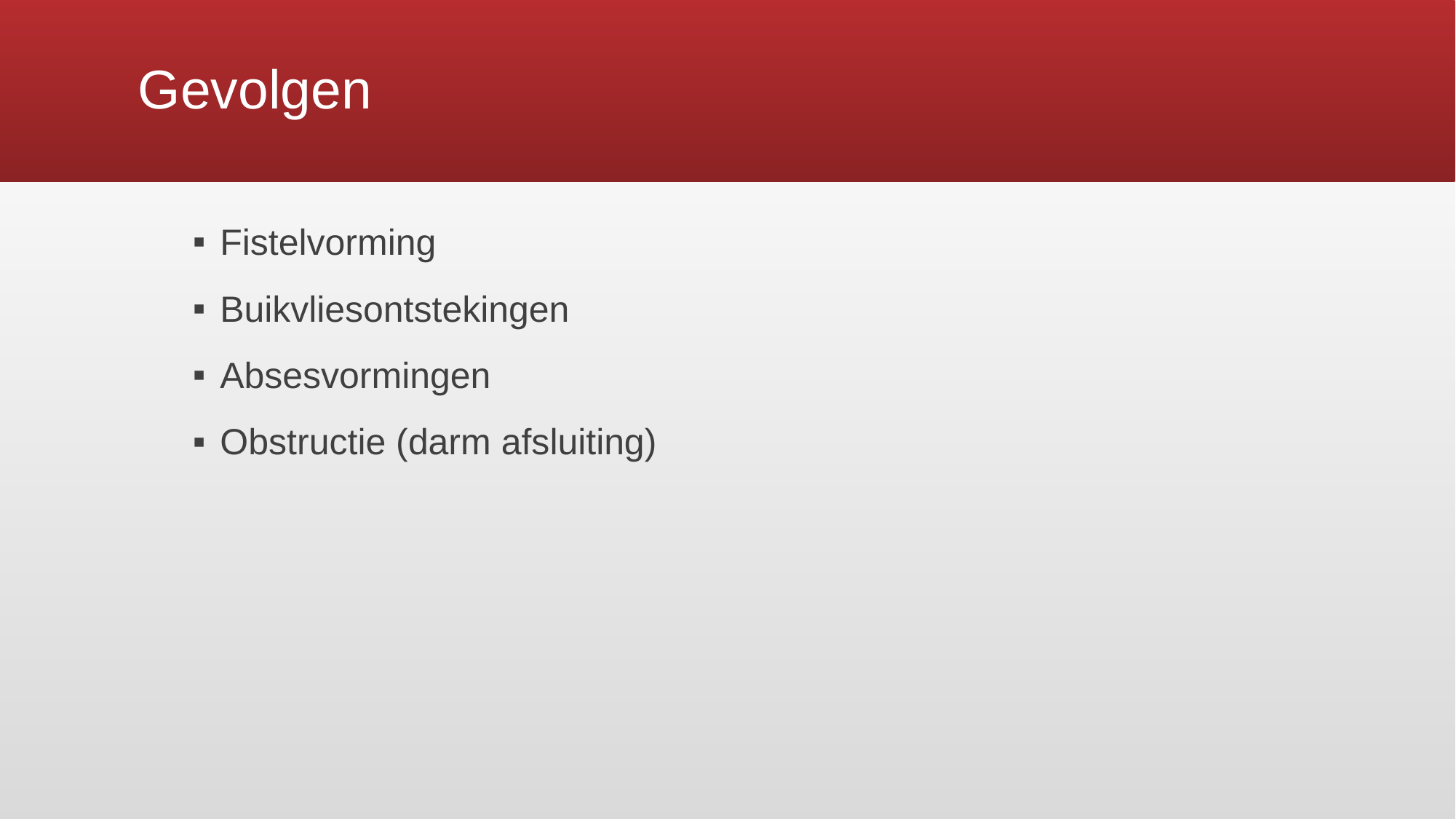

# Gevolgen
Fistelvorming
Buikvliesontstekingen
Absesvormingen
Obstructie (darm afsluiting)